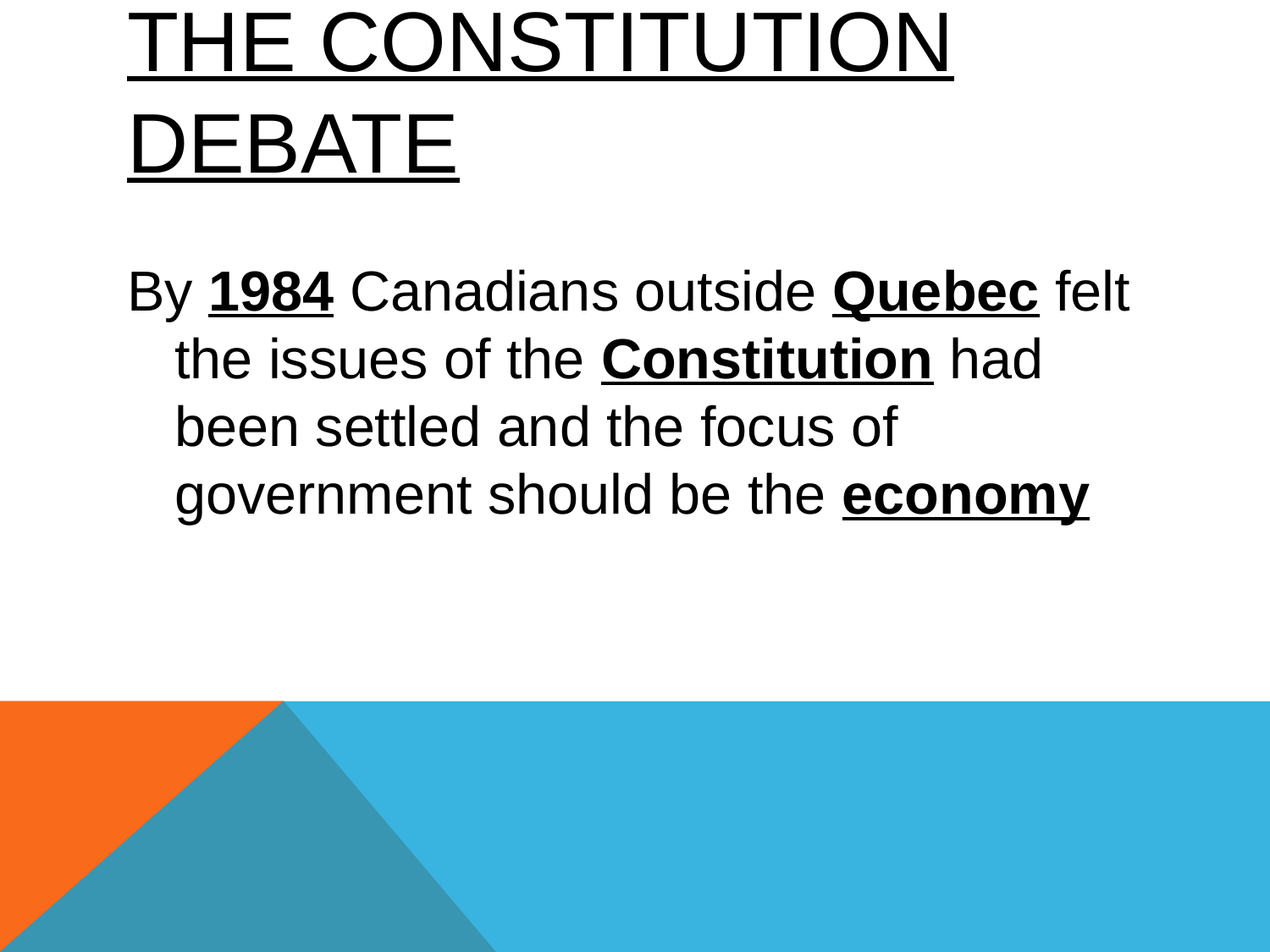

# The Constitution debate
By 1984 Canadians outside Quebec felt the issues of the Constitution had been settled and the focus of government should be the economy